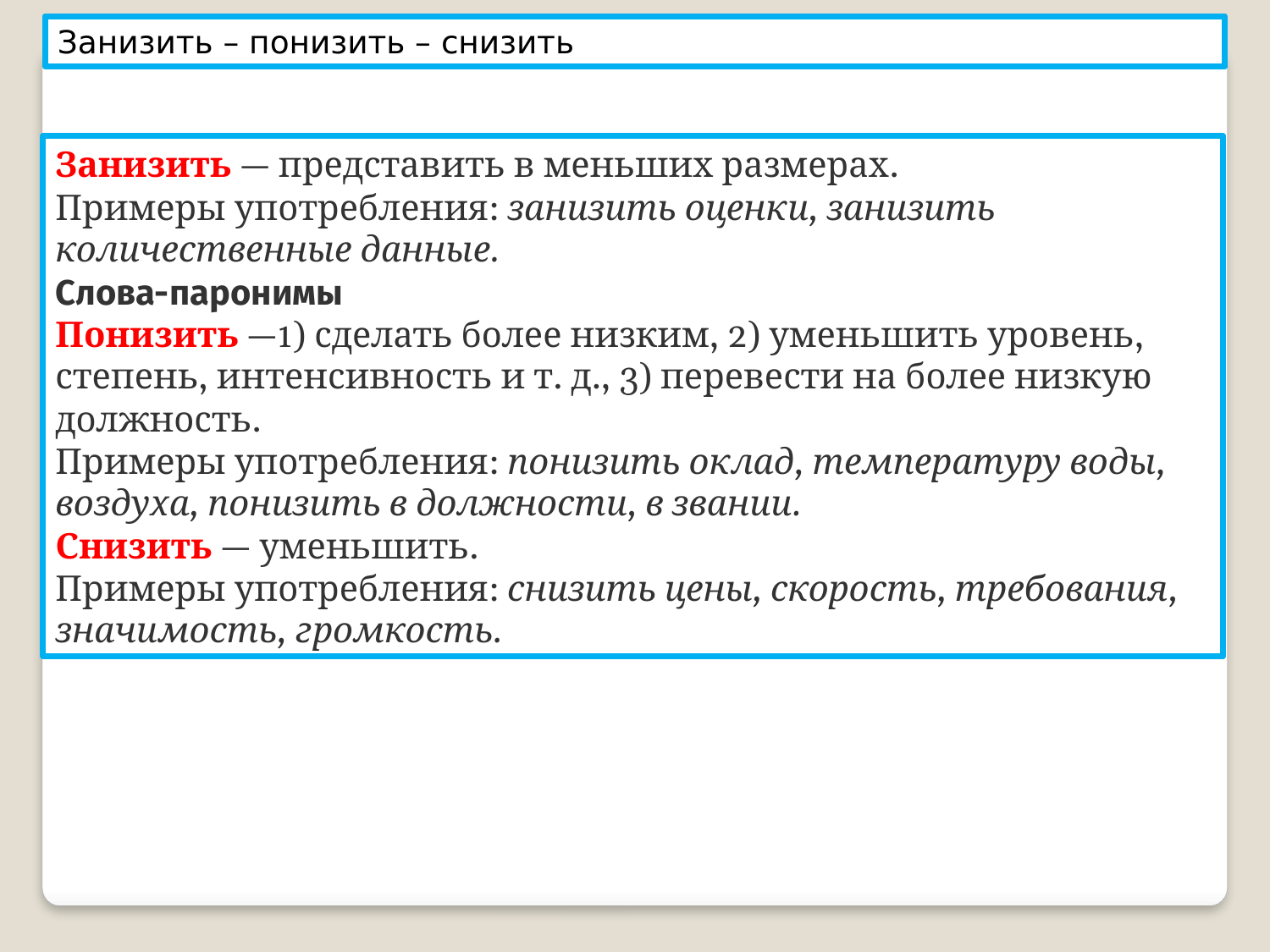

Занизить – понизить – снизить
Занизить — представить в меньших размерах.
Примеры употребления: занизить оценки, занизить количественные данные.
Слова-паронимы
Понизить —1) сделать более низким, 2) уменьшить уровень, степень, интенсивность и т. д., 3) перевести на более низкую должность.
Примеры употребления: понизить оклад, температуру воды, воздуха, понизить в должности, в звании.
Снизить — уменьшить.
Примеры употребления: снизить цены, скорость, требования, значимость, громкость.